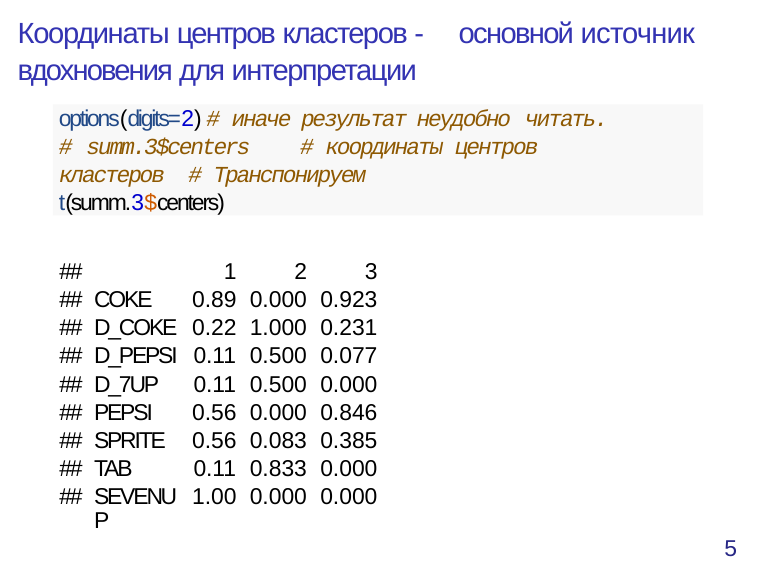

# Координаты центров кластеров - основной источник  вдохновения для интерпретации
options(digits=2) # иначе результат неудобно читать.
# summ.3$centers	# координаты центров кластеров  # Транспонируем
t(summ.3$centers)
| ## |  | 1 | 2 | 3 |
| --- | --- | --- | --- | --- |
| ## | COKE | 0.89 | 0.000 | 0.923 |
| ## | D\_COKE | 0.22 | 1.000 | 0.231 |
| ## | D\_PEPSI | 0.11 | 0.500 | 0.077 |
| ## | D\_7UP | 0.11 | 0.500 | 0.000 |
| ## | PEPSI | 0.56 | 0.000 | 0.846 |
| ## | SPRITE | 0.56 | 0.083 | 0.385 |
| ## | TAB | 0.11 | 0.833 | 0.000 |
| ## | SEVENUP | 1.00 | 0.000 | 0.000 |
5